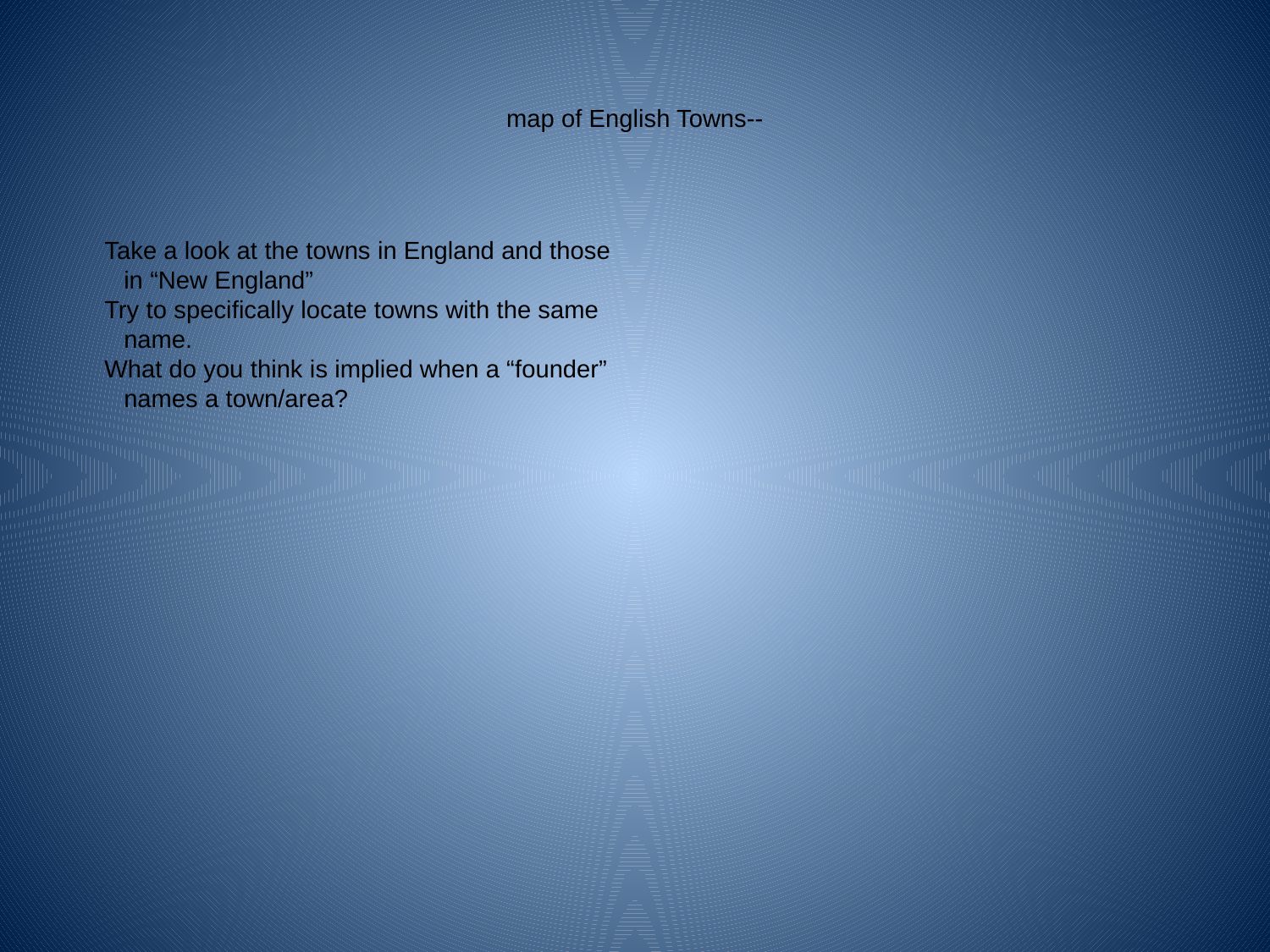

# map of English Towns--
Take a look at the towns in England and those in “New England”
Try to specifically locate towns with the same name.
What do you think is implied when a “founder” names a town/area?